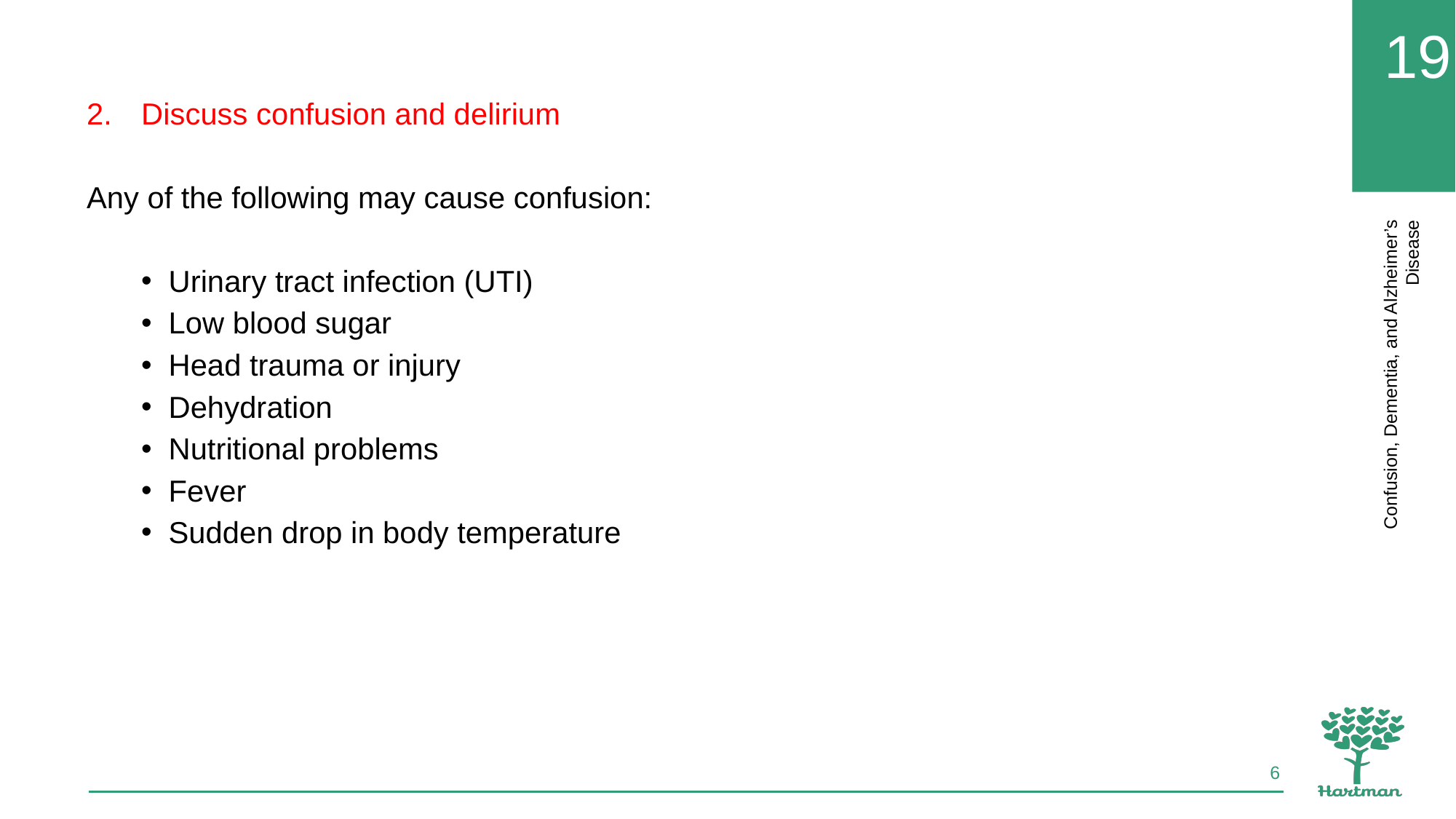

Discuss confusion and delirium

Any of the following may cause confusion:

Urinary tract infection (UTI)
Low blood sugar
Head trauma or injury
Dehydration
Nutritional problems
Fever
Sudden drop in body temperature
6